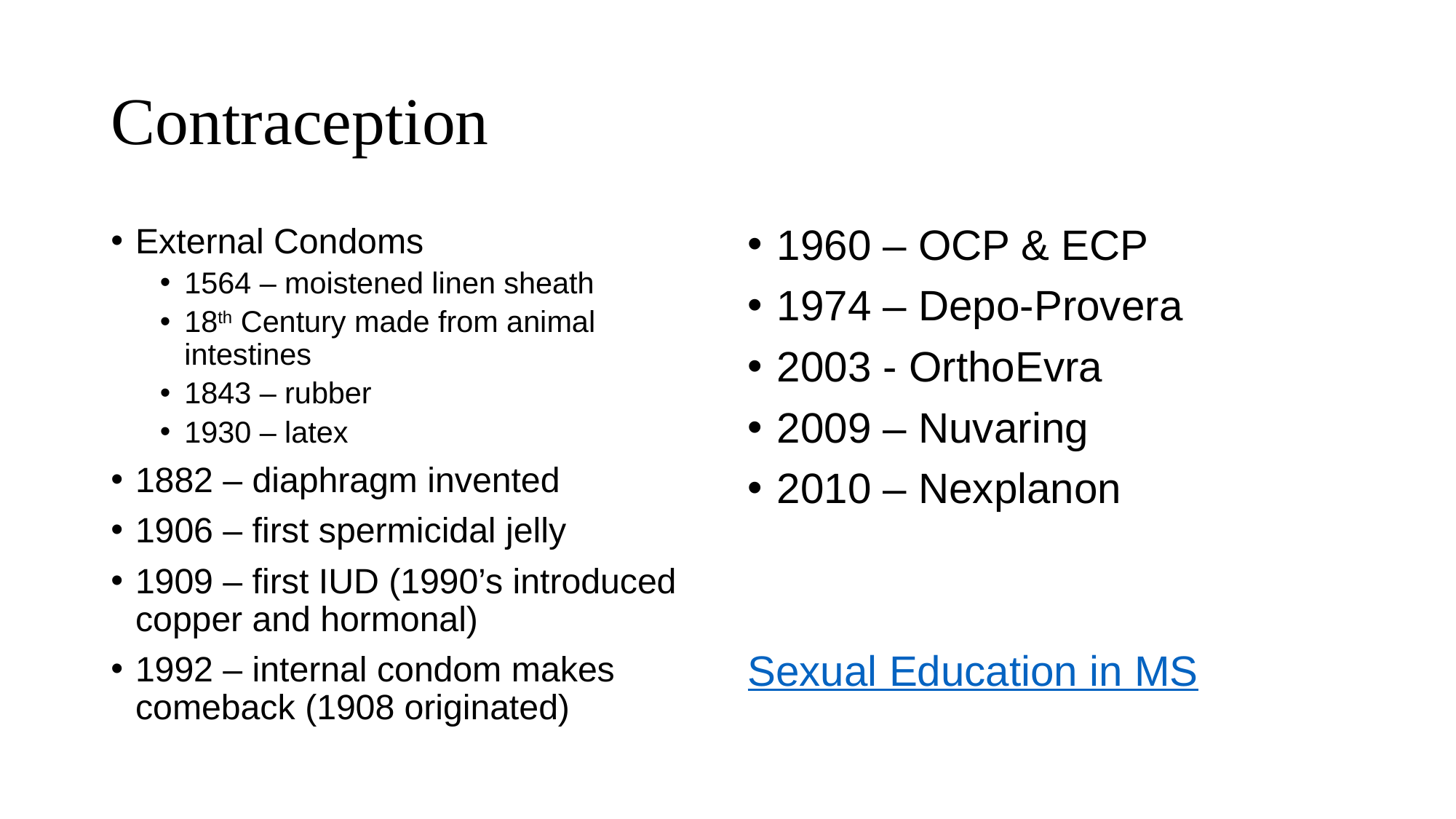

# Contraception
External Condoms
1564 – moistened linen sheath
18th Century made from animal intestines
1843 – rubber
1930 – latex
1882 – diaphragm invented
1906 – first spermicidal jelly
1909 – first IUD (1990’s introduced copper and hormonal)
1992 – internal condom makes comeback (1908 originated)

1960 – OCP & ECP
1974 – Depo-Provera
2003 - OrthoEvra
2009 – Nuvaring
2010 – Nexplanon

Sexual Education in MS